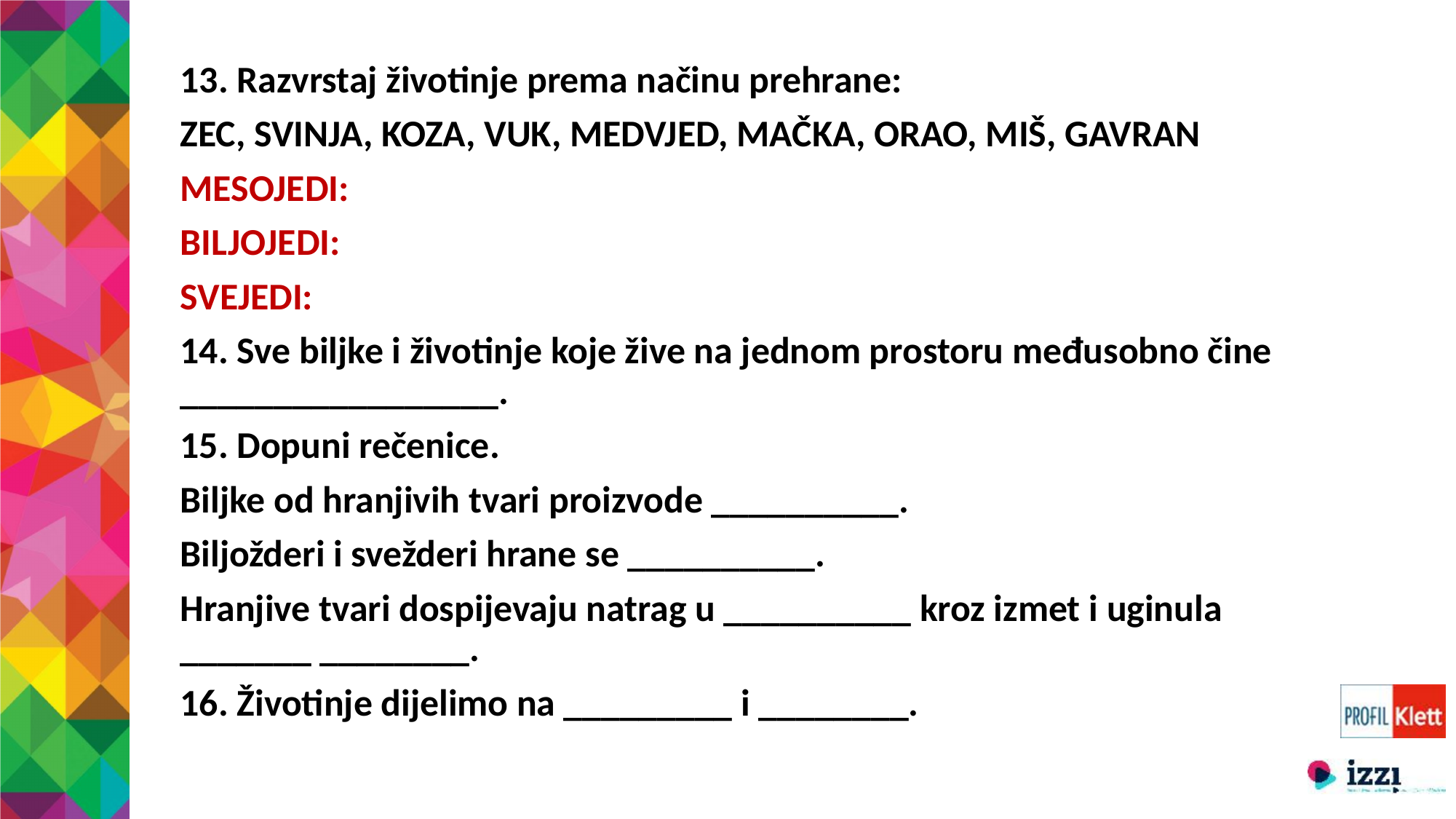

13. Razvrstaj životinje prema načinu prehrane:
ZEC, SVINJA, KOZA, VUK, MEDVJED, MAČKA, ORAO, MIŠ, GAVRAN
MESOJEDI:
BILJOJEDI:
SVEJEDI:
14. Sve biljke i životinje koje žive na jednom prostoru međusobno čine _________________.
15. Dopuni rečenice.
Biljke od hranjivih tvari proizvode __________.
Biljožderi i svežderi hrane se __________.
Hranjive tvari dospijevaju natrag u __________ kroz izmet i uginula  _______ ________.
16. Životinje dijelimo na _________ i ________.